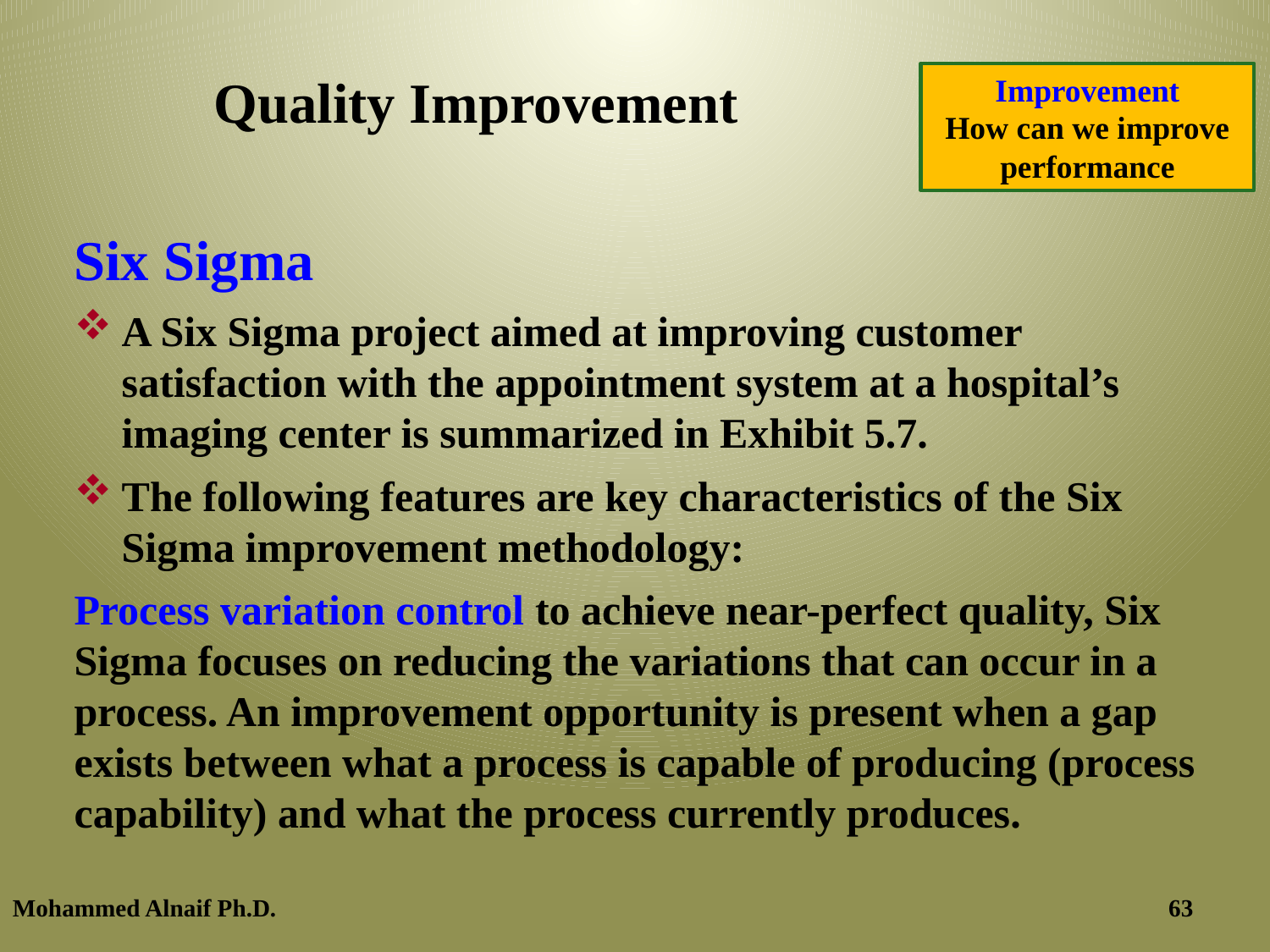

# Quality Improvement
Improvement
How can we improve performance
Six Sigma
A Six Sigma project aimed at improving customer satisfaction with the appointment system at a hospital’s imaging center is summarized in Exhibit 5.7.
The following features are key characteristics of the Six Sigma improvement methodology:
Process variation control to achieve near-perfect quality, Six Sigma focuses on reducing the variations that can occur in a process. An improvement opportunity is present when a gap exists between what a process is capable of producing (process capability) and what the process currently produces.

Mohammed Alnaif Ph.D.
11/20/2016
63